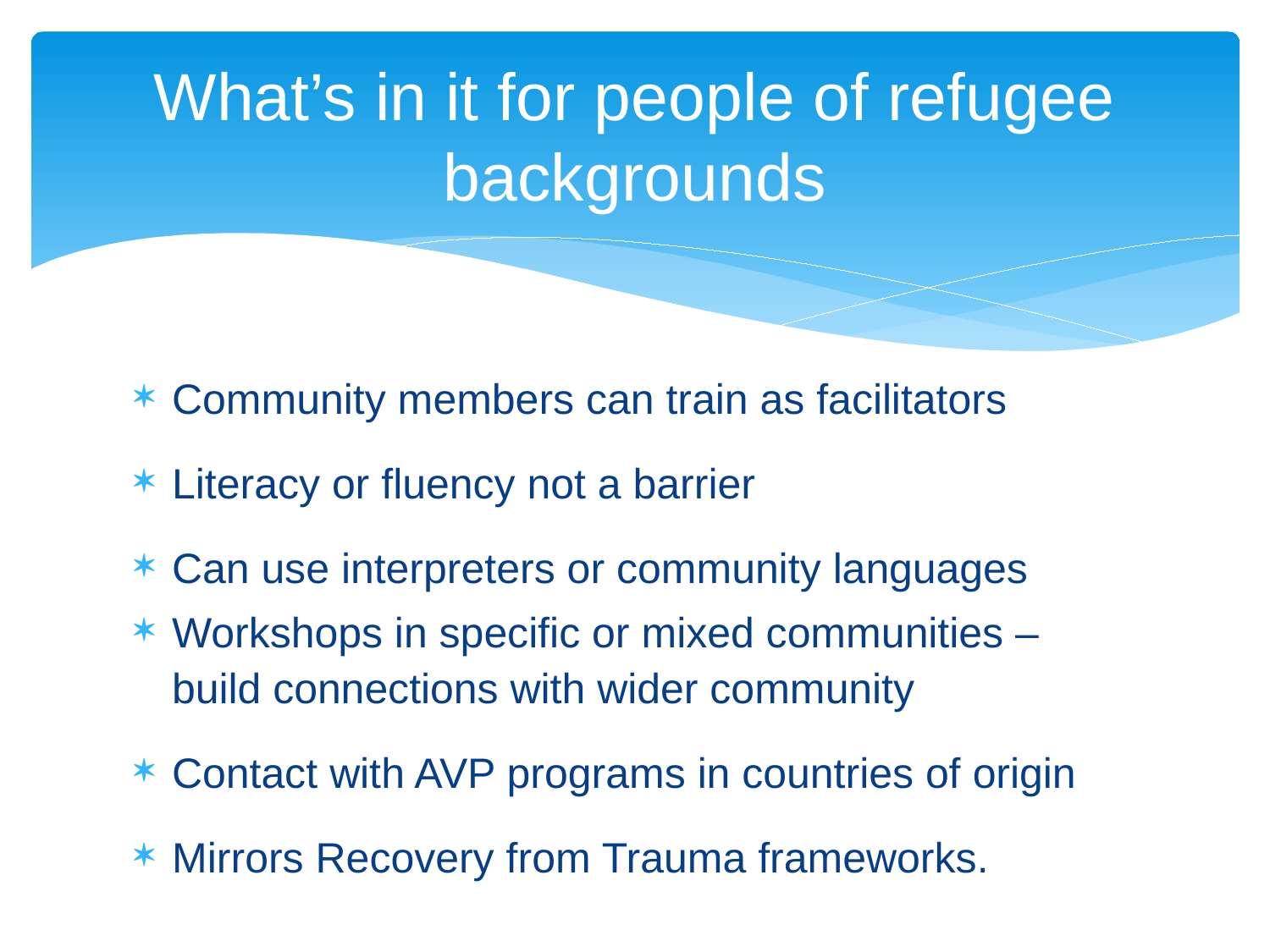

# What’s in it for people of refugee backgrounds
Community members can train as facilitators
Literacy or fluency not a barrier
Can use interpreters or community languages
Workshops in specific or mixed communities – build connections with wider community
Contact with AVP programs in countries of origin
Mirrors Recovery from Trauma frameworks.